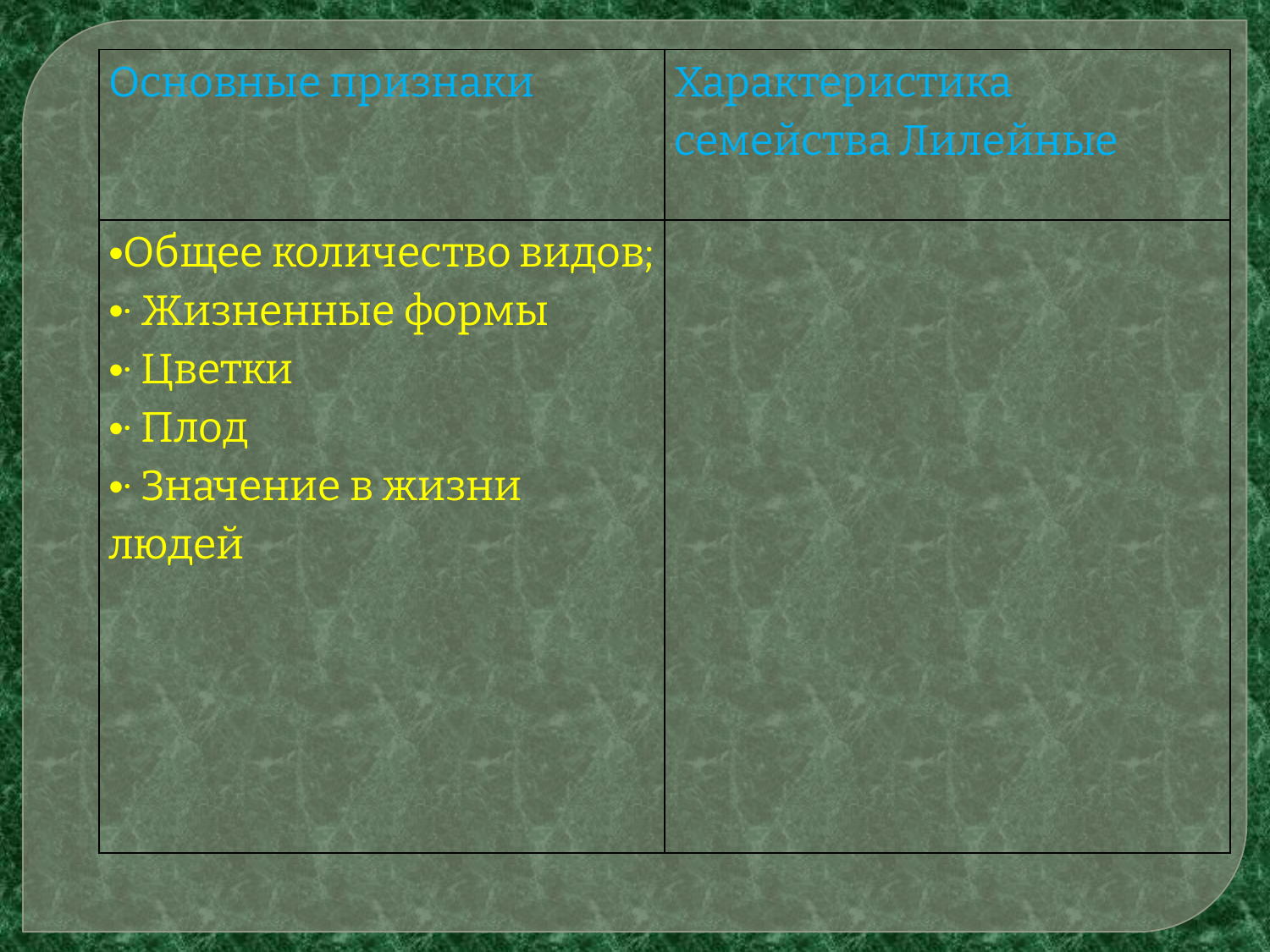

| Основные признаки | Характеристика семейства Лилейные |
| --- | --- |
| Общее количество видов; · Жизненные формы · Цветки · Плод · Значение в жизни людей |  |